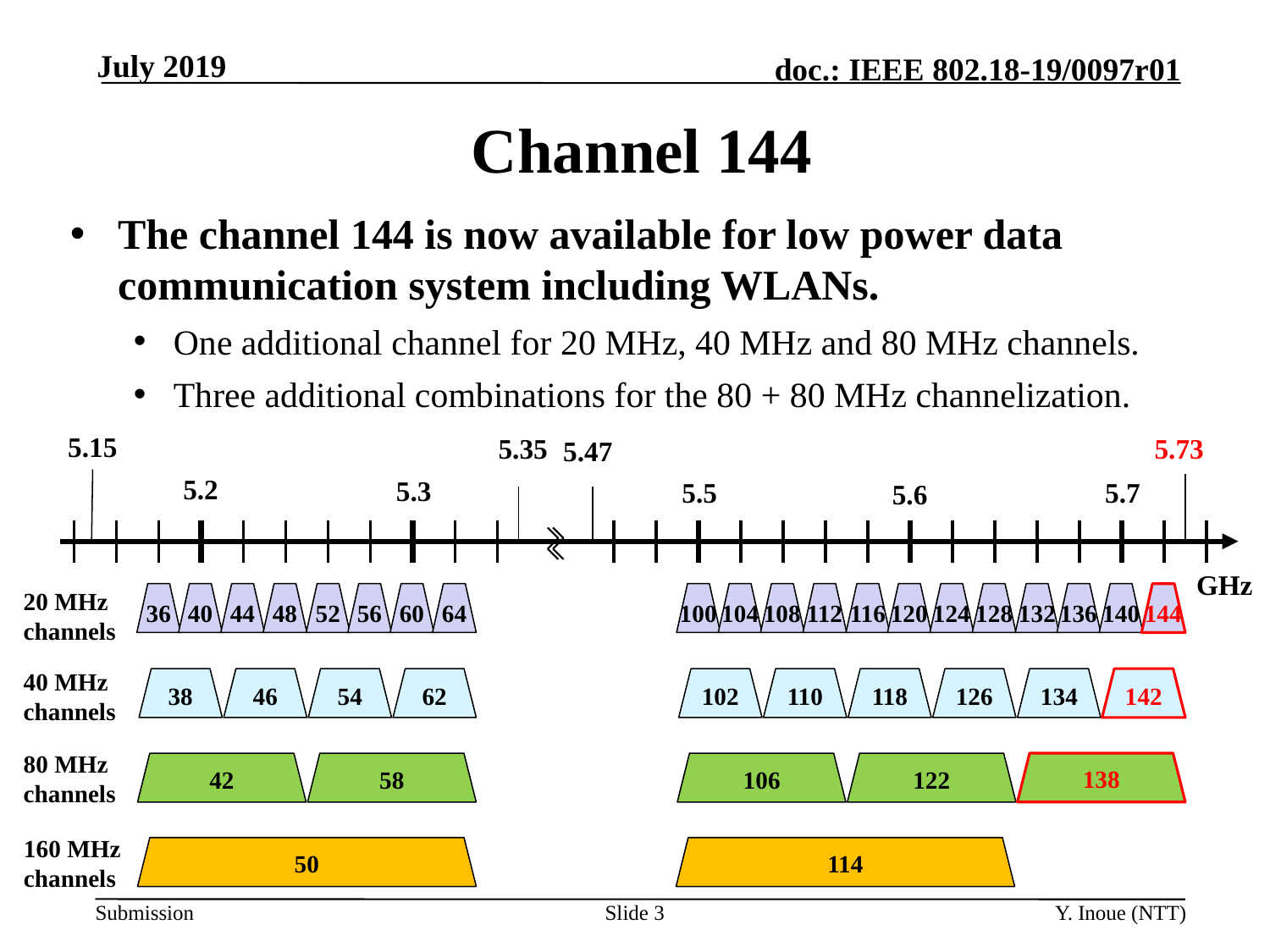

July 2019
# Channel 144
The channel 144 is now available for low power data communication system including WLANs.
One additional channel for 20 MHz, 40 MHz and 80 MHz channels.
Three additional combinations for the 80 + 80 MHz channelization.
5.15
5.35
5.73
5.47
5.2
5.3
5.5
5.7
5.6
GHz
20 MHz
channels
36
40
44
48
52
56
60
64
100
104
108
112
116
120
124
128
132
136
140
144
40 MHz
channels
38
46
54
62
102
110
118
126
134
142
80 MHz
channels
138
42
58
106
122
160 MHz
channels
50
114
Slide 3
Y. Inoue (NTT)